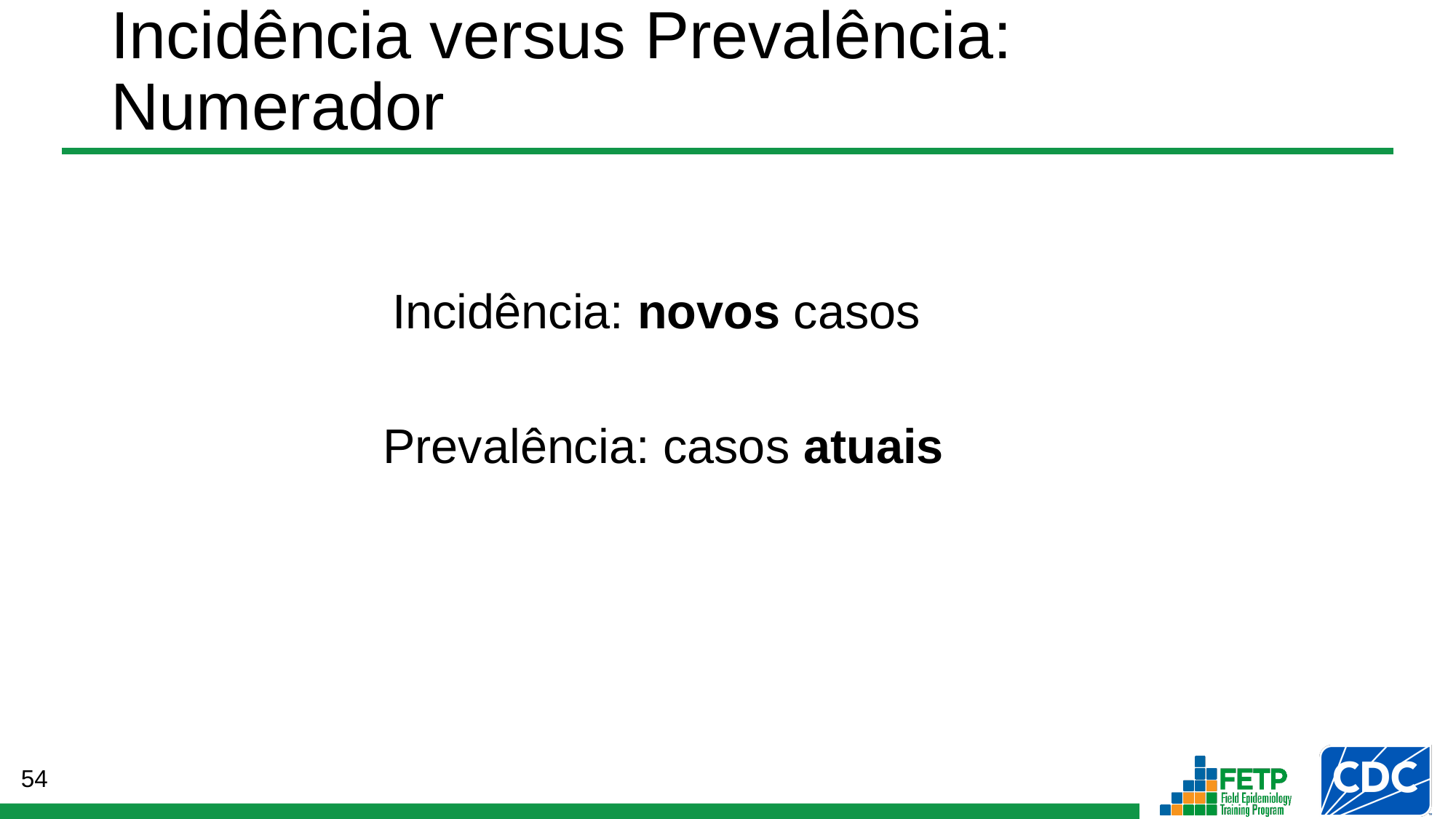

# Incidência versus Prevalência: Numerador
Incidência: novos casos

Prevalência: casos atuais